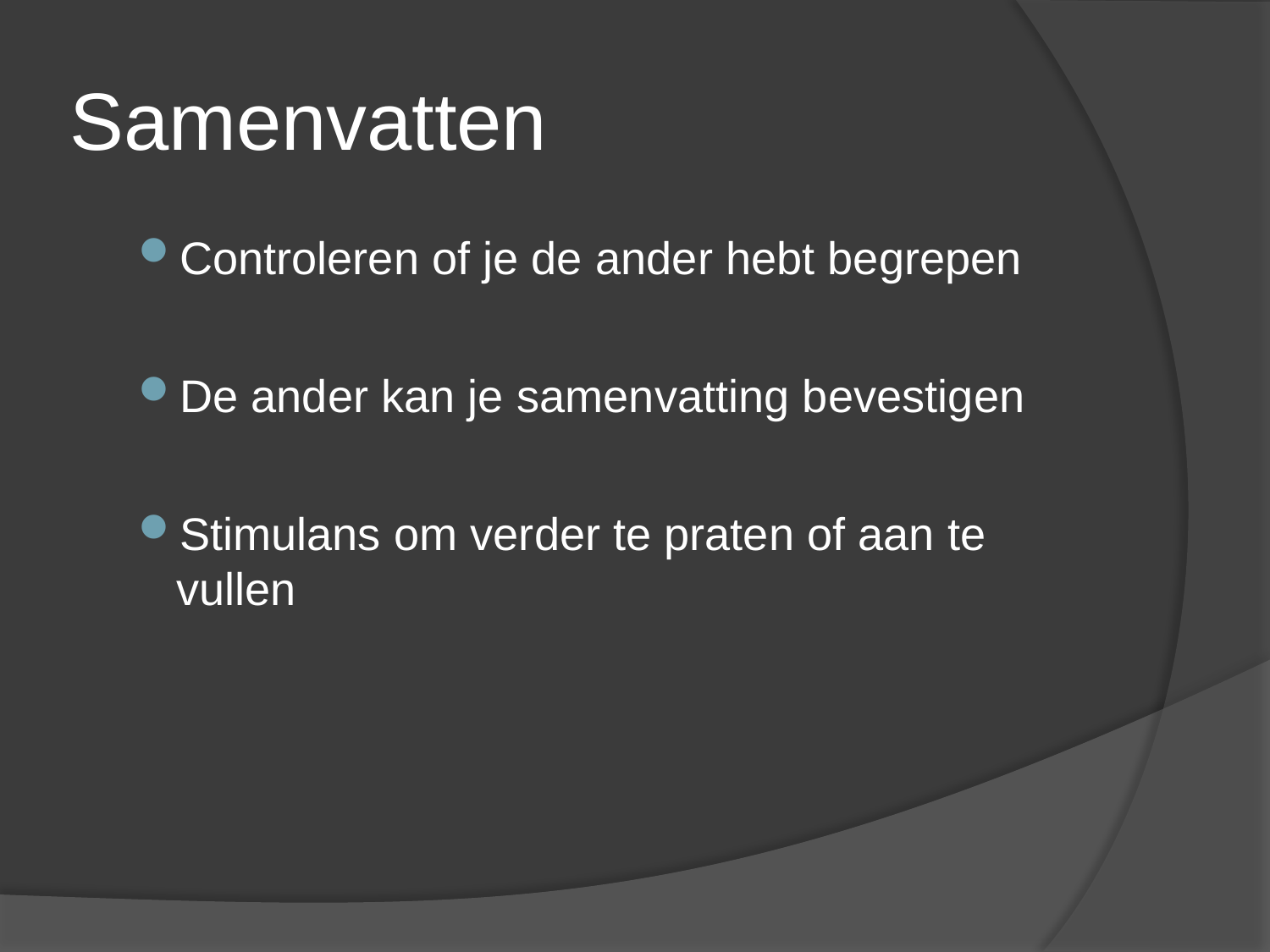

# Samenvatten
Controleren of je de ander hebt begrepen

De ander kan je samenvatting bevestigen

Stimulans om verder te praten of aan te vullen